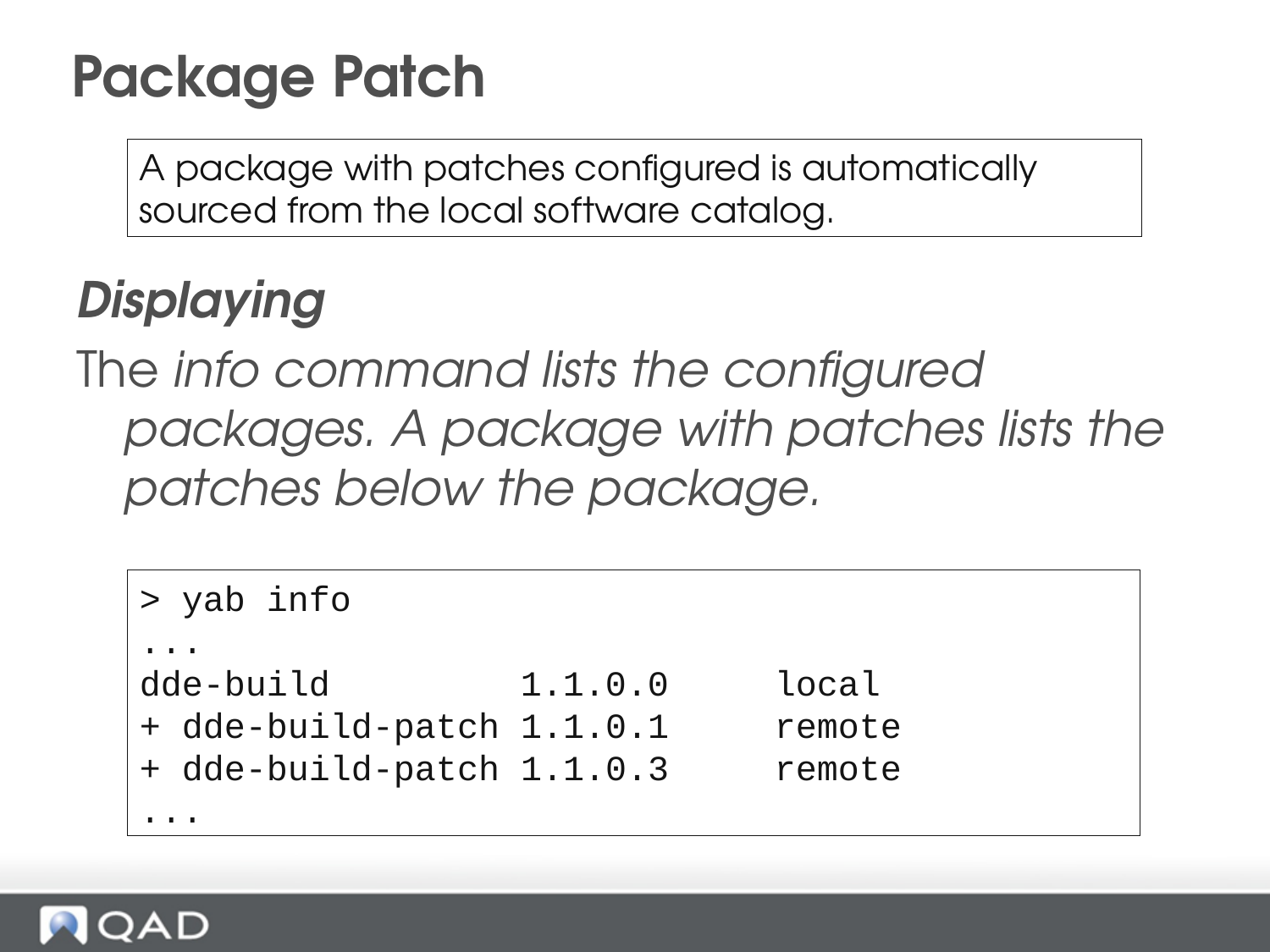

# Package Patch

Displaying
The info command lists the configured packages. A package with patches lists the patches below the package.
A package with patches configured is automatically sourced from the local software catalog.
> yab info
...
dde-build 		1.1.0.0 	local
+ dde-build-patch 1.1.0.1 	remote
+ dde-build-patch 1.1.0.3 	remote
...